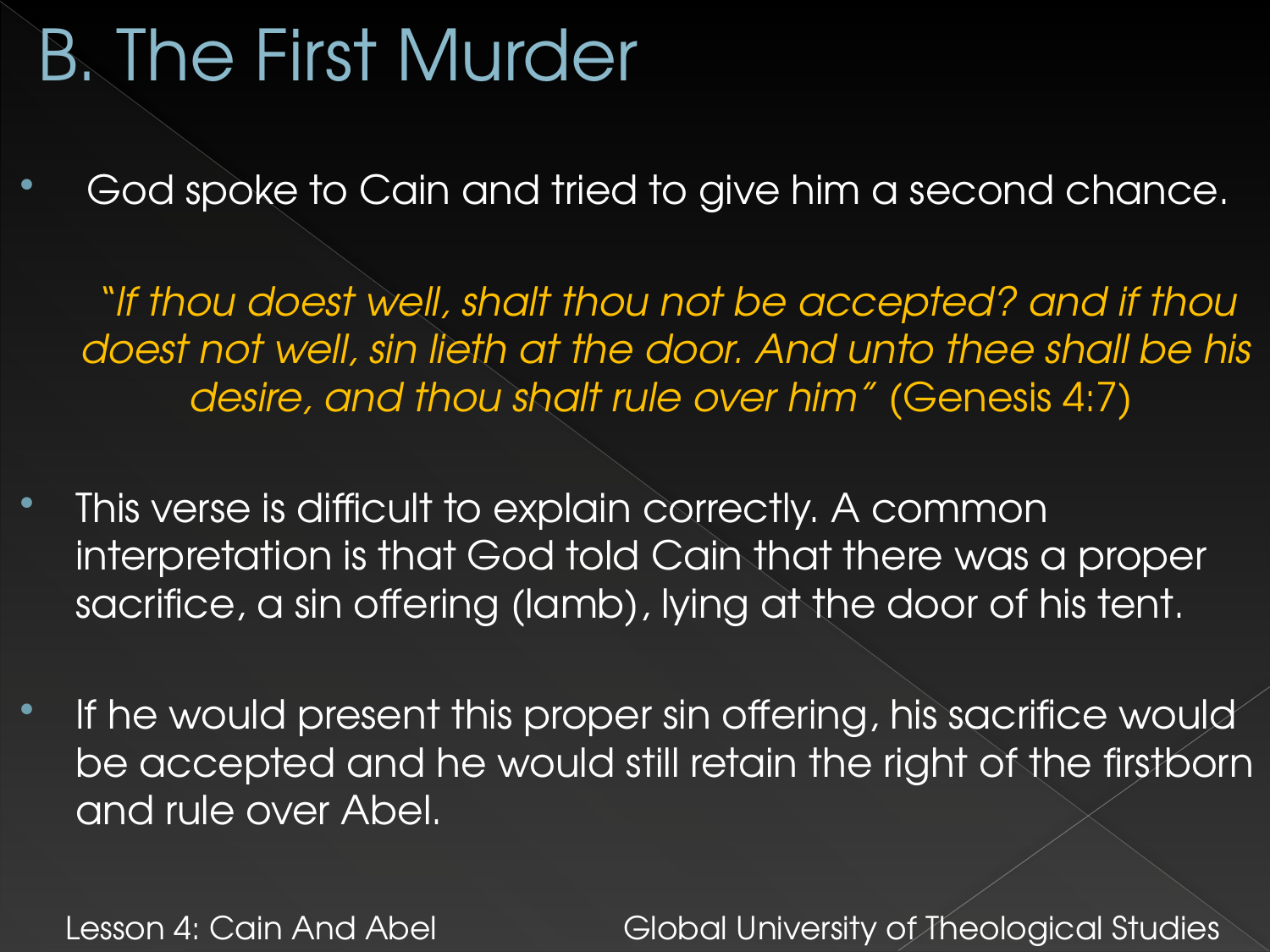

# B. The First Murder
 God spoke to Cain and tried to give him a second chance.

     “If thou doest well, shalt thou not be accepted? and if thou doest not well, sin lieth at the door. And unto thee shall be his desire, and thou shalt rule over him” (Genesis 4:7)

This verse is difficult to explain correctly. A common interpretation is that God told Cain that there was a proper sacrifice, a sin offering (lamb), lying at the door of his tent.

If he would present this proper sin offering, his sacrifice would be accepted and he would still retain the right of the firstborn and rule over Abel.
Lesson 4: Cain And Abel                     Global University of Theological Studies